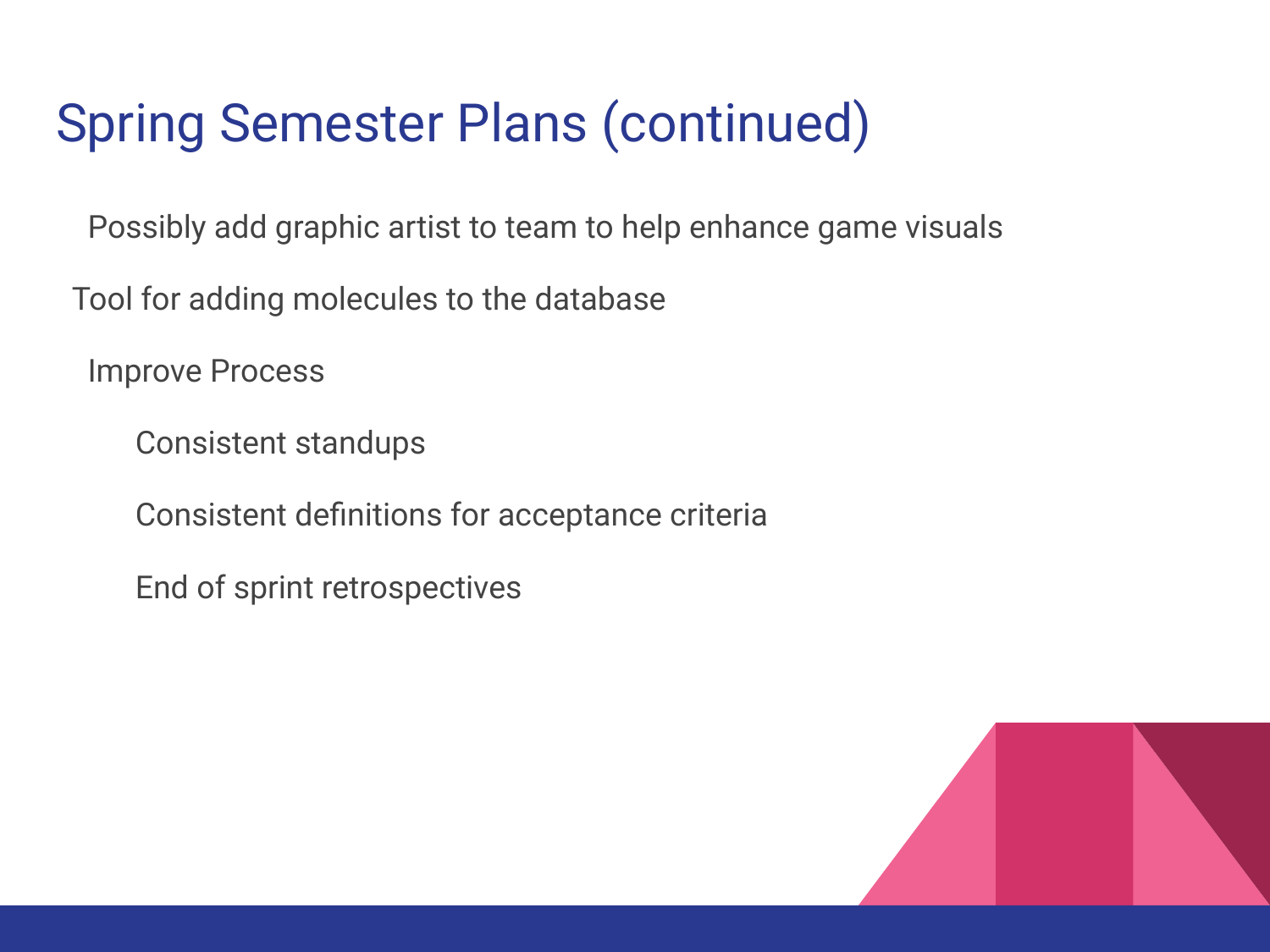

# Spring Semester Plans (continued)
Possibly add graphic artist to team to help enhance game visuals
Tool for adding molecules to the database
Improve Process
Consistent standups
Consistent definitions for acceptance criteria
End of sprint retrospectives